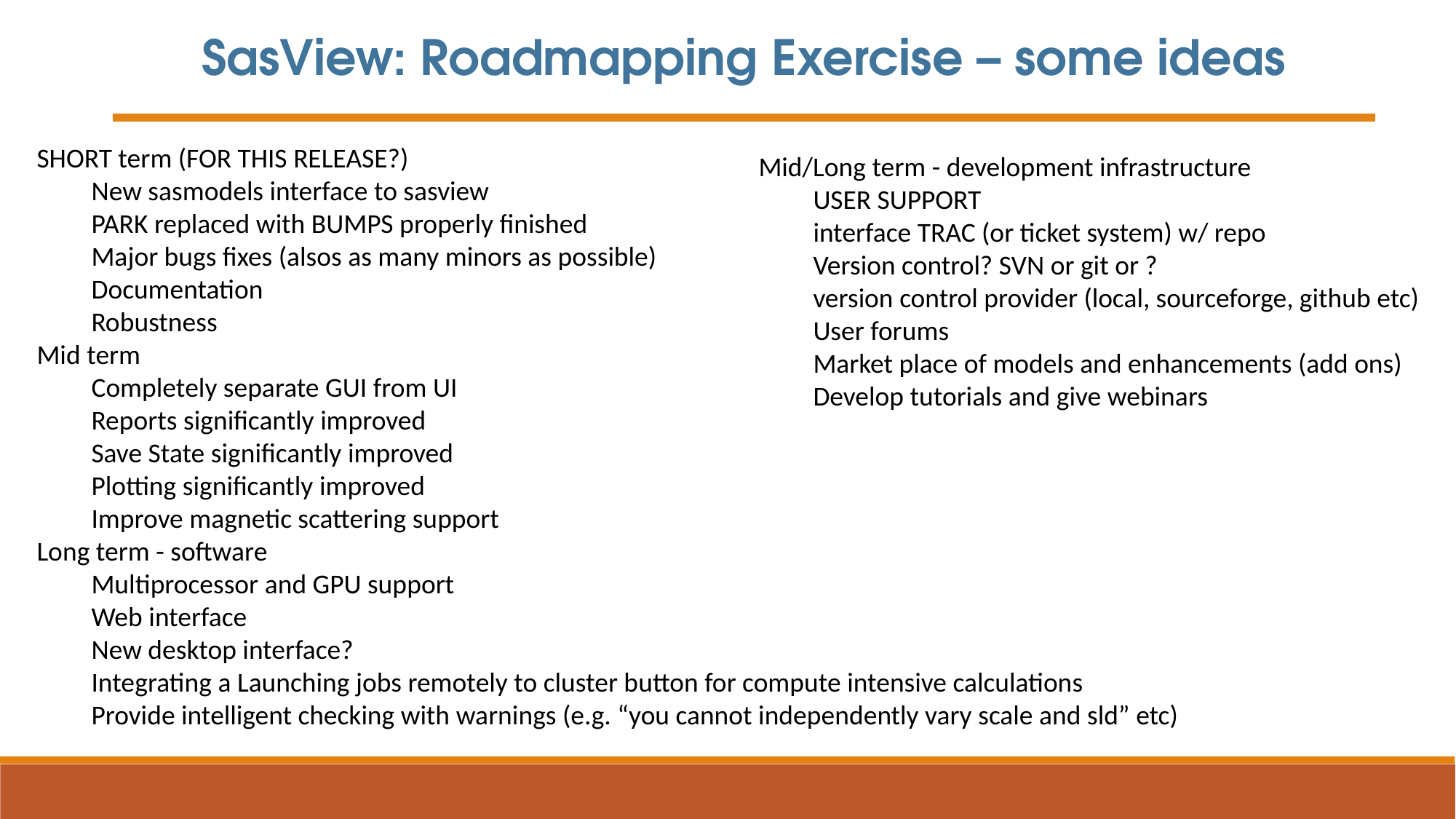

SasView: Roadmapping Exercise – some ideas
SHORT term (FOR THIS RELEASE?)
New sasmodels interface to sasview
PARK replaced with BUMPS properly finished
Major bugs fixes (alsos as many minors as possible)
Documentation
Robustness
Mid term
Completely separate GUI from UI
Reports significantly improved
Save State significantly improved
Plotting significantly improved
Improve magnetic scattering support
Long term - software
Multiprocessor and GPU support
Web interface
New desktop interface?
Integrating a Launching jobs remotely to cluster button for compute intensive calculations
Provide intelligent checking with warnings (e.g. “you cannot independently vary scale and sld” etc)

Mid/Long term - development infrastructure
USER SUPPORT
interface TRAC (or ticket system) w/ repo
Version control? SVN or git or ?
version control provider (local, sourceforge, github etc)
User forums
Market place of models and enhancements (add ons)
Develop tutorials and give webinars